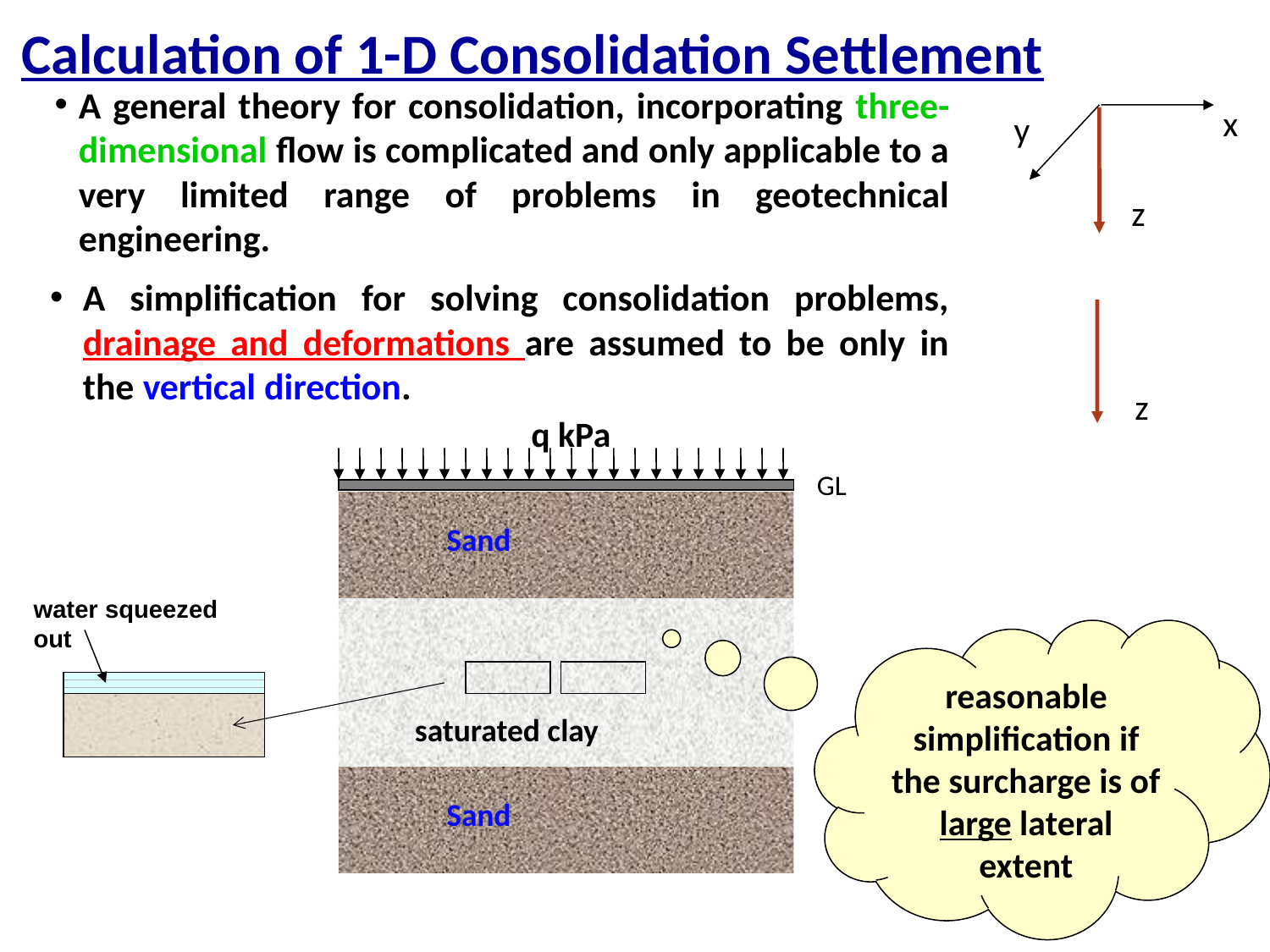

Calculation of 1-D Consolidation Settlement
A general theory for consolidation, incorporating three-dimensional flow is complicated and only applicable to a very limited range of problems in geotechnical engineering.
x
y

z
A simplification for solving consolidation problems, drainage and deformations are assumed to be only in the vertical direction.

z
q kPa

GL

Sand
water squeezed out

reasonable simplification if the surcharge is of large lateral extent

saturated clay

Sand